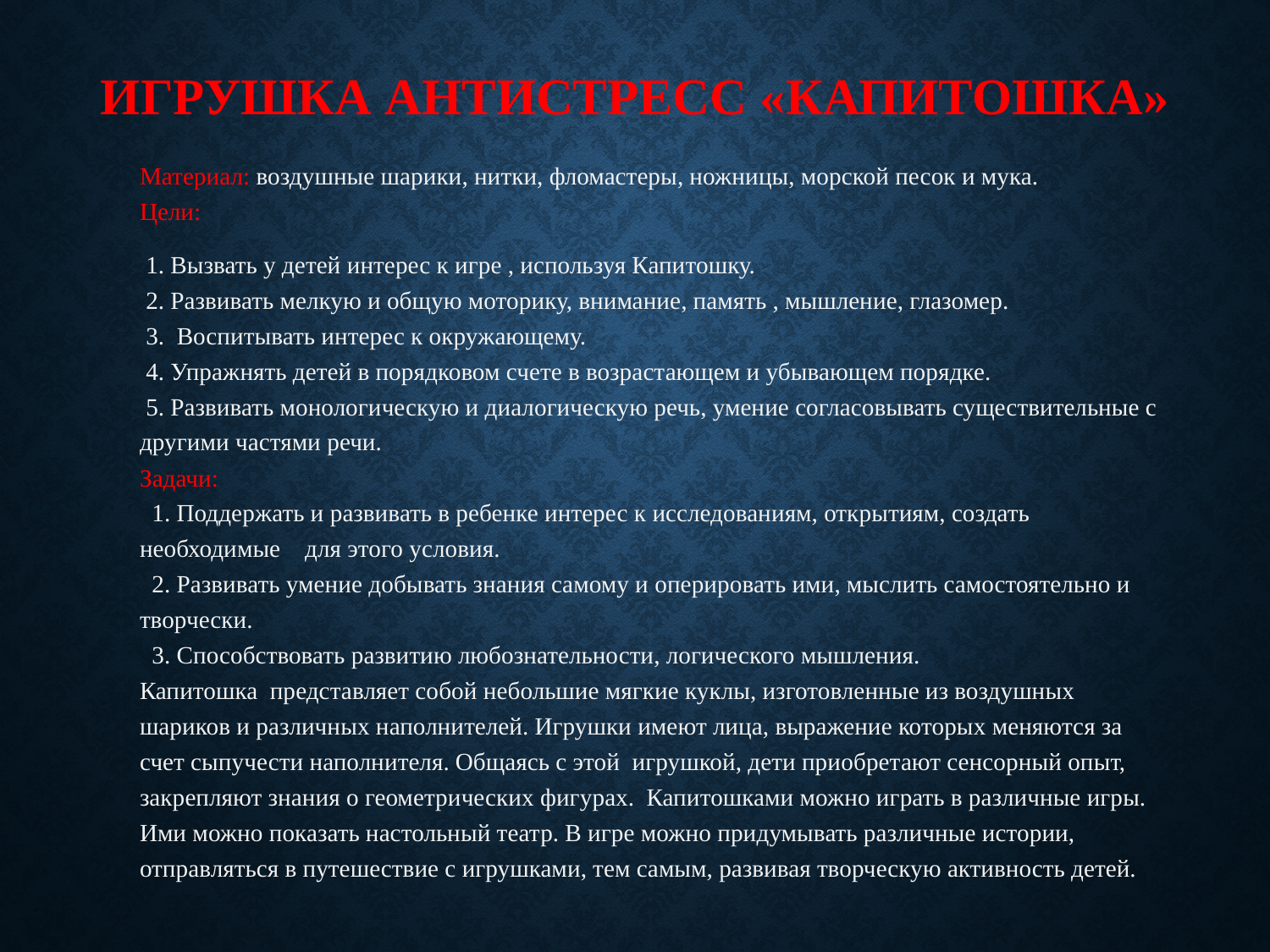

# Игрушка антистресс «Капитошка»
Материал: воздушные шарики, нитки, фломастеры, ножницы, морской песок и мука.
Цели:
 1. Вызвать у детей интерес к игре , используя Капитошку.
 2. Развивать мелкую и общую моторику, внимание, память , мышление, глазомер.
 3.  Воспитывать интерес к окружающему.
 4. Упражнять детей в порядковом счете в возрастающем и убывающем порядке.
 5. Развивать монологическую и диалогическую речь, умение согласовывать существительные с другими частями речи.
Задачи:
  1. Поддержать и развивать в ребенке интерес к исследованиям, открытиям, создать необходимые    для этого условия.
  2. Развивать умение добывать знания самому и оперировать ими, мыслить самостоятельно и творчески.
  3. Способствовать развитию любознательности, логического мышления.
Капитошка  представляет собой небольшие мягкие куклы, изготовленные из воздушных шариков и различных наполнителей. Игрушки имеют лица, выражение которых меняются за счет сыпучести наполнителя. Общаясь с этой  игрушкой, дети приобретают сенсорный опыт, закрепляют знания о геометрических фигурах.  Капитошками можно играть в различные игры. Ими можно показать настольный театр. В игре можно придумывать различные истории, отправляться в путешествие с игрушками, тем самым, развивая творческую активность детей.